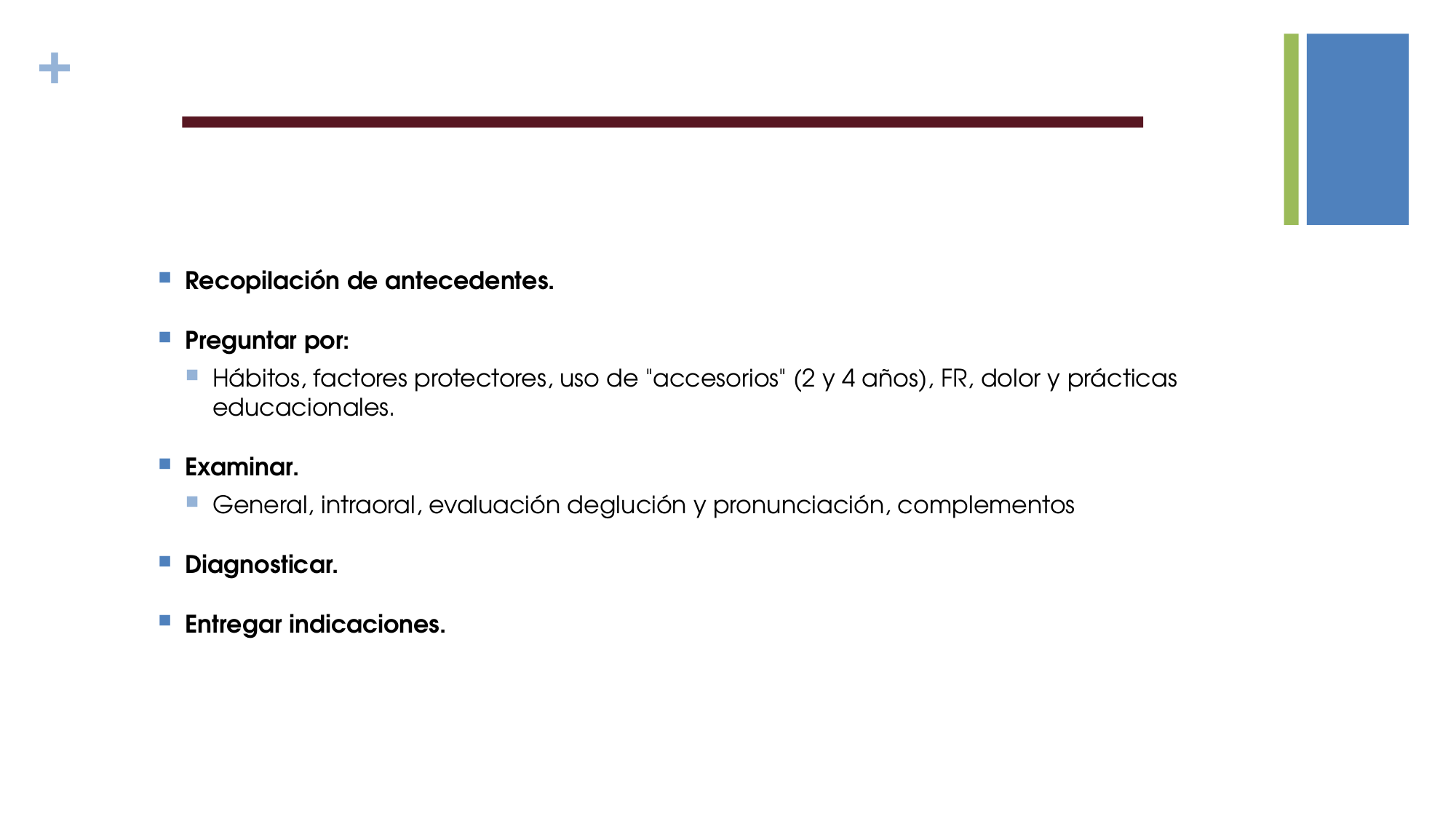

Recopilación de antecedentes.
Preguntar por:
Hábitos, factores protectores, uso de "accesorios" (2 y 4 años), FR, dolor y prácticas educacionales.
Examinar.
General, intraoral, evaluación deglución y pronunciación, complementos
Diagnosticar.
Entregar indicaciones.